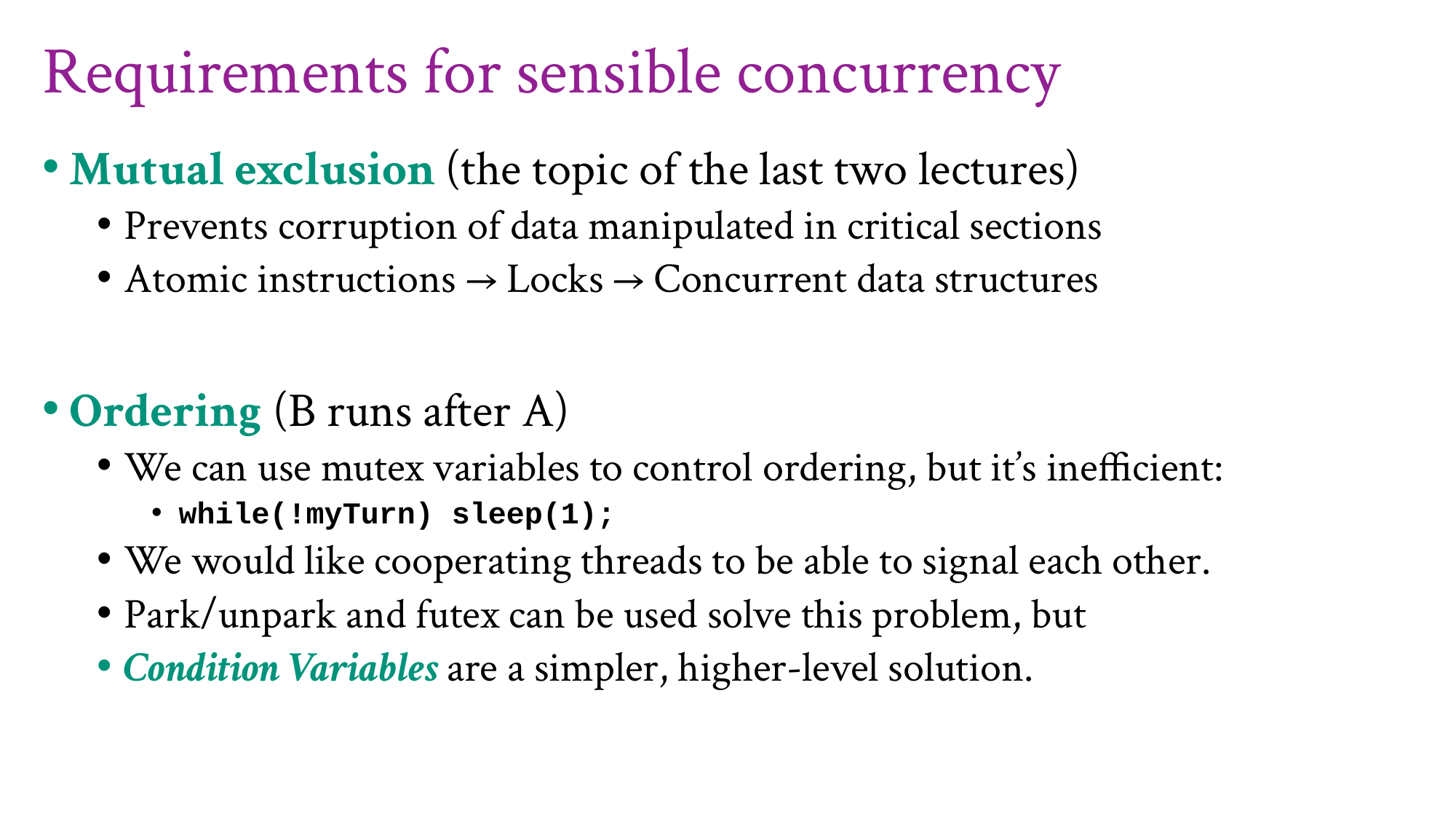

# Requirements for sensible concurrency
Mutual exclusion (the topic of the last two lectures)
Prevents corruption of data manipulated in critical sections
Atomic instructions → Locks → Concurrent data structures

Ordering (B runs after A)
We can use mutex variables to control ordering, but it’s inefficient:
while(!myTurn) sleep(1);
We would like cooperating threads to be able to signal each other.
Park/unpark and futex can be used solve this problem, but
Condition Variables are a simpler, higher-level solution.